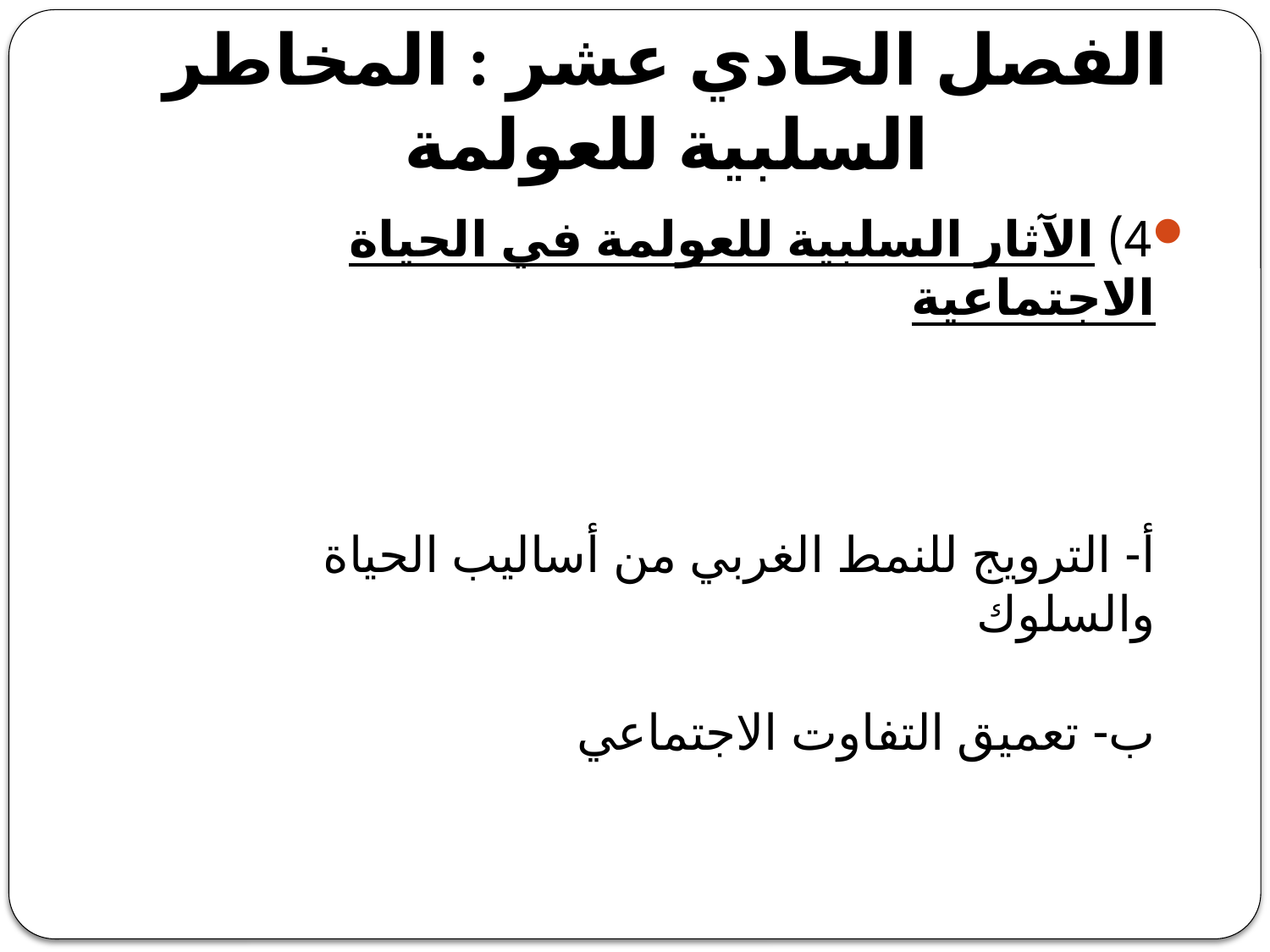

# الفصل الحادي عشر : المخاطر السلبية للعولمة
4) الآثار السلبية للعولمة في الحياة الاجتماعية

أ- الترويج للنمط الغربي من أساليب الحياة والسلوك
ب- تعميق التفاوت الاجتماعي